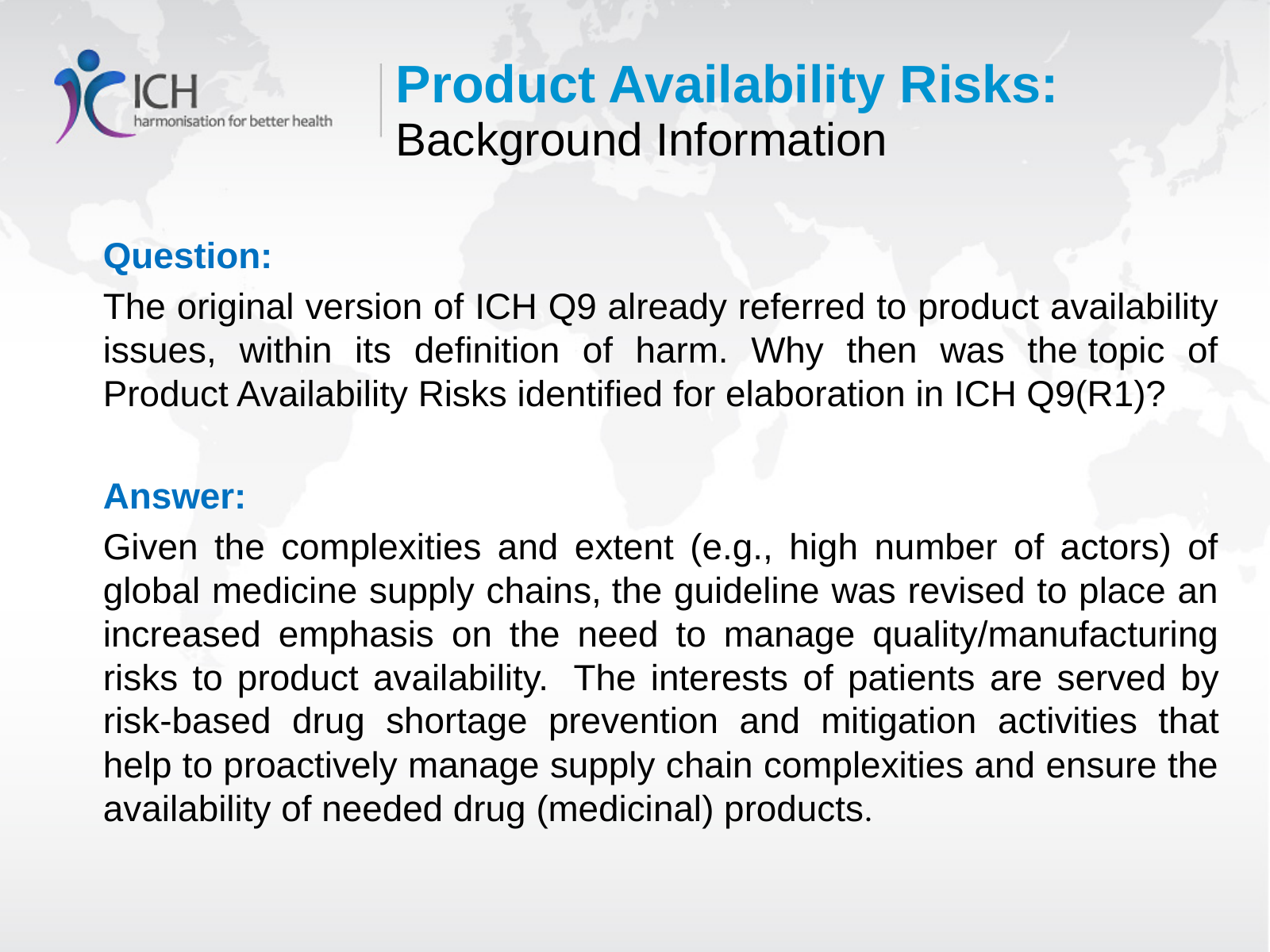

# Product Availability Risks: Background Information

Question:
The original version of ICH Q9 already referred to product availability issues, within its definition of harm. Why then was the topic of Product Availability Risks identified for elaboration in ICH Q9(R1)?

Answer:
Given the complexities and extent (e.g., high number of actors) of global medicine supply chains, the guideline was revised to place an increased emphasis on the need to manage quality/manufacturing risks to product availability.  The interests of patients are served by risk-based drug shortage prevention and mitigation activities that help to proactively manage supply chain complexities and ensure the availability of needed drug (medicinal) products.